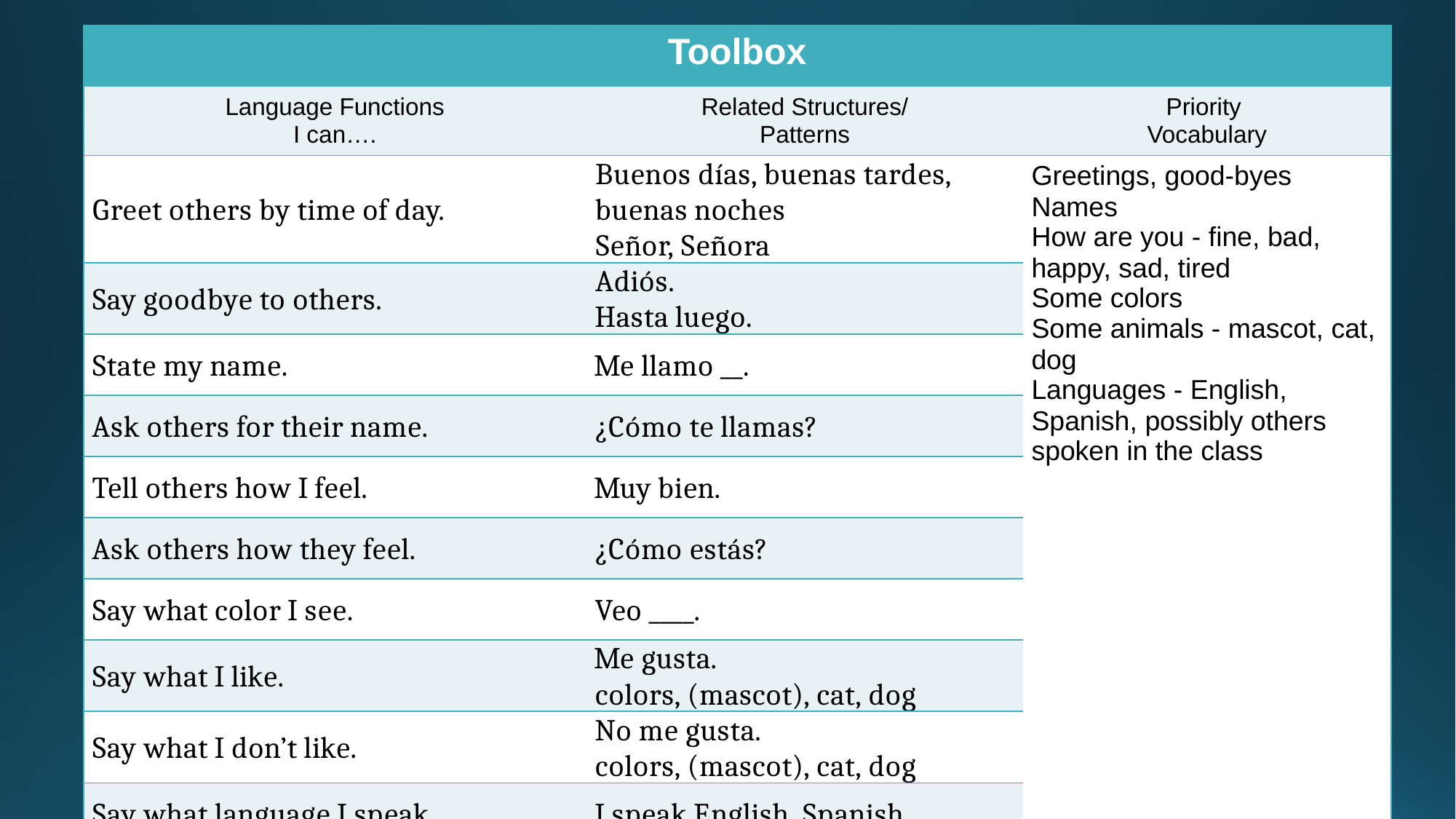

| Toolbox |  |  |
| --- | --- | --- |
| Language Functions I can…. | Related Structures/ Patterns | Priority Vocabulary |
| Greet others by time of day. | Buenos días, buenas tardes, buenas noches Señor, Señora | Greetings, good-byes Names How are you - fine, bad, happy, sad, tired Some colors Some animals - mascot, cat, dog Languages - English, Spanish, possibly others spoken in the class |
| Say goodbye to others. | Adiós. Hasta luego. |  |
| State my name. | Me llamo \_\_. |  |
| Ask others for their name. | ¿Cómo te llamas? |  |
| Tell others how I feel. | Muy bien. |  |
| Ask others how they feel. | ¿Cómo estás? |  |
| Say what color I see. | Veo \_\_\_\_. |  |
| Say what I like. | Me gusta. colors, (mascot), cat, dog |  |
| Say what I don’t like. | No me gusta. colors, (mascot), cat, dog |  |
| Say what language I speak. | I speak English, Spanish. |  |
58